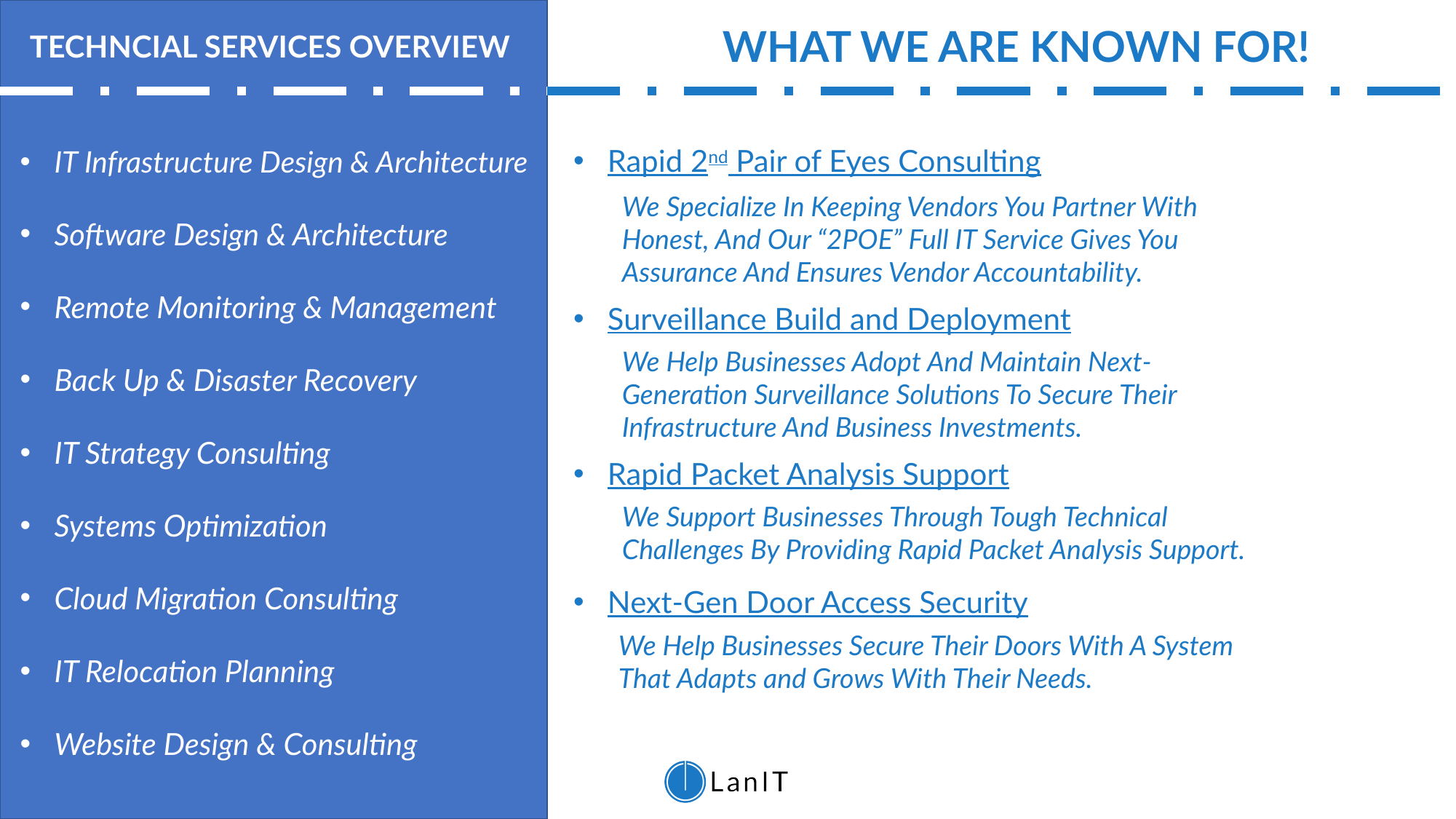

WHAT WE ARE KNOWN FOR!
TECHNCIAL SERVICES OVERVIEW
Rapid 2nd Pair of Eyes Consulting
We Specialize In Keeping Vendors You Partner With Honest, And Our “2POE” Full IT Service Gives You Assurance And Ensures Vendor Accountability.
IT Infrastructure Design & Architecture
Software Design & Architecture
Remote Monitoring & Management
Back Up & Disaster Recovery
IT Strategy Consulting
Systems Optimization
Cloud Migration Consulting
IT Relocation Planning
Website Design & Consulting

Surveillance Build and Deployment
We Help Businesses Adopt And Maintain Next-Generation Surveillance Solutions To Secure Their Infrastructure And Business Investments.
Rapid Packet Analysis Support
We Support Businesses Through Tough Technical Challenges By Providing Rapid Packet Analysis Support.
Next-Gen Door Access Security
We Help Businesses Secure Their Doors With A System That Adapts and Grows With Their Needs.